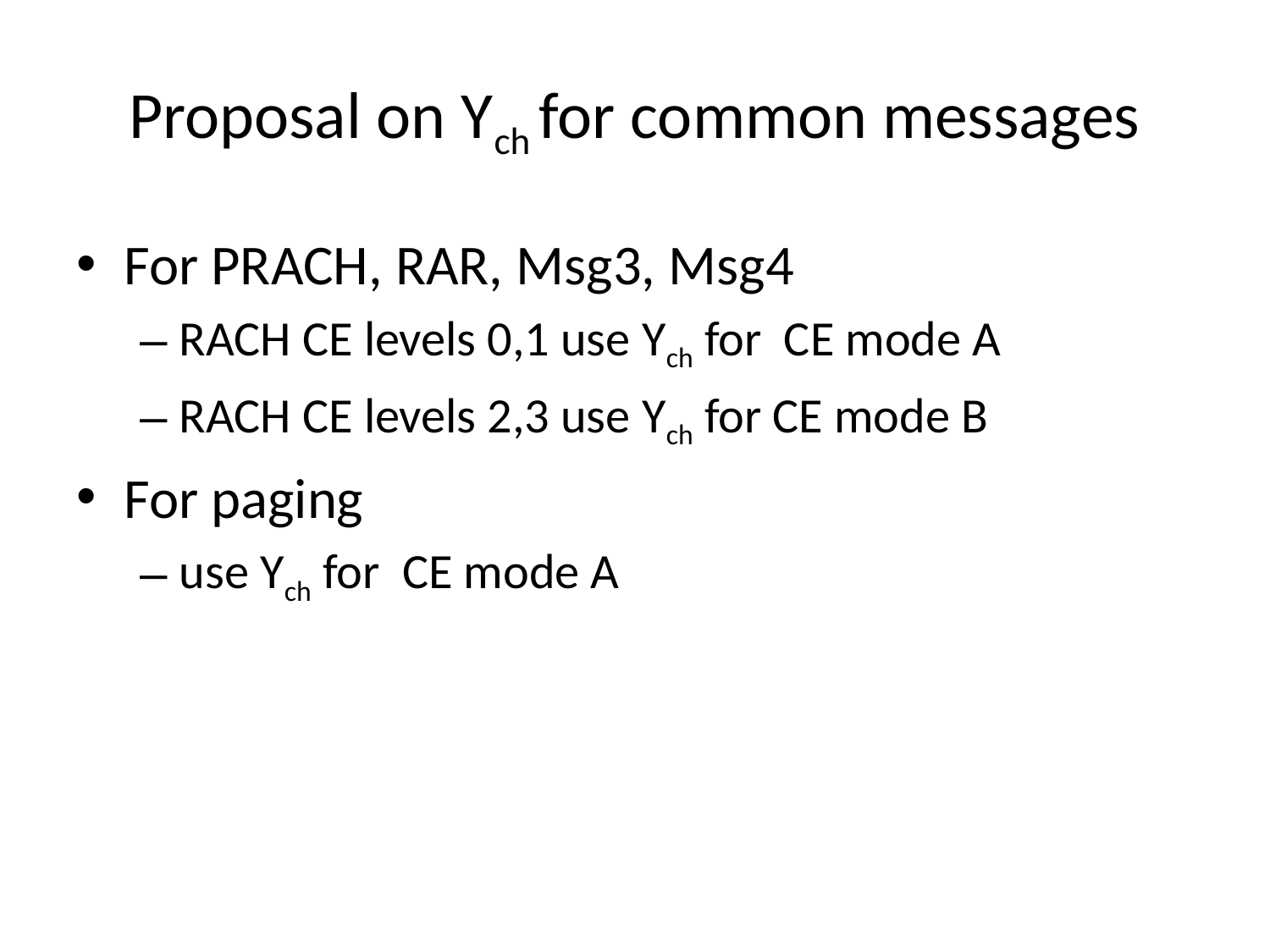

# Proposal on Ych for common messages
For PRACH, RAR, Msg3, Msg4
RACH CE levels 0,1 use Ych for  CE mode A
RACH CE levels 2,3 use Ych for CE mode B
For paging
use Ych for  CE mode A